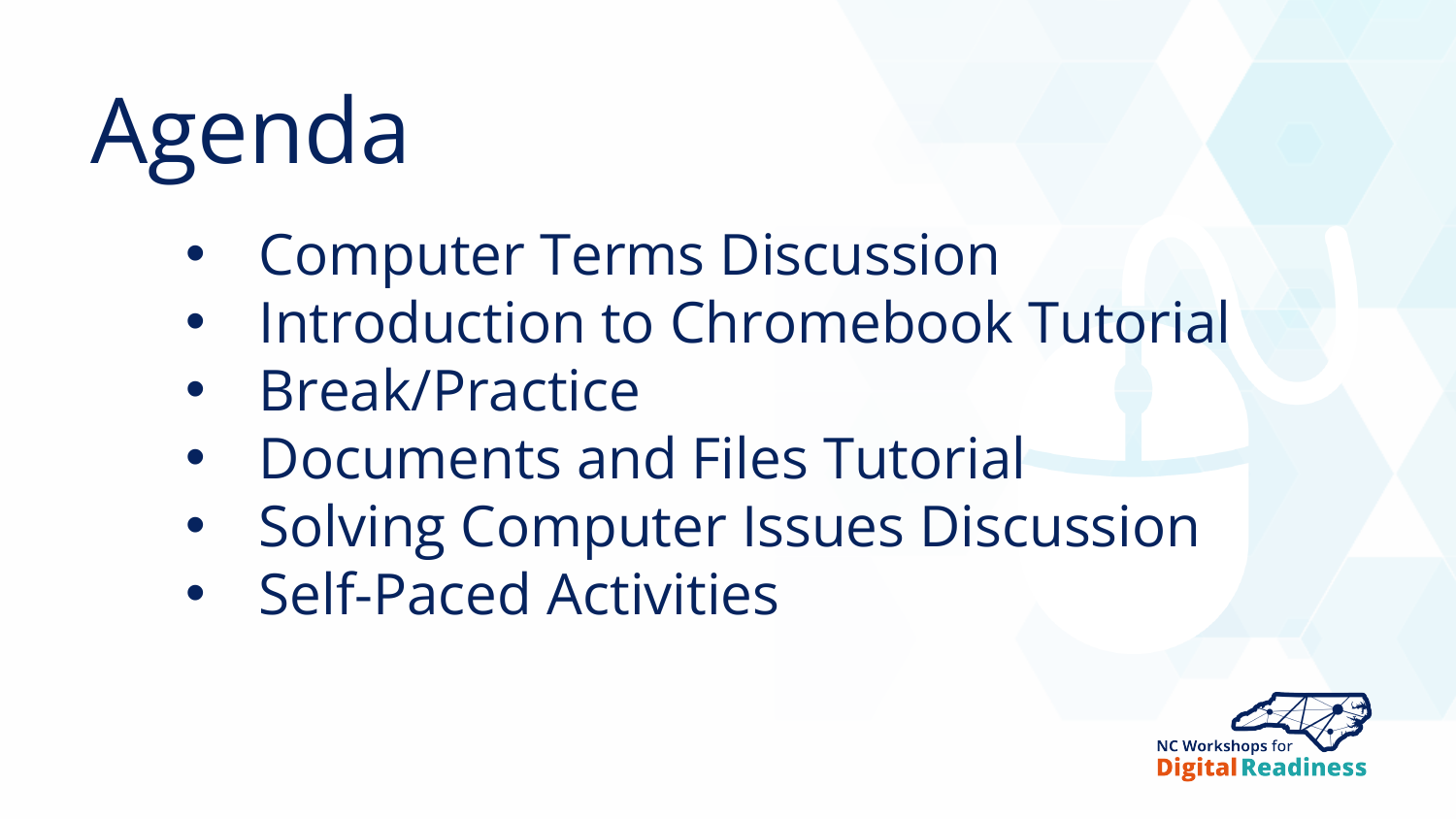

# Agenda
Computer Terms Discussion
Introduction to Chromebook Tutorial
Break/Practice
Documents and Files Tutorial
Solving Computer Issues Discussion
Self-Paced Activities